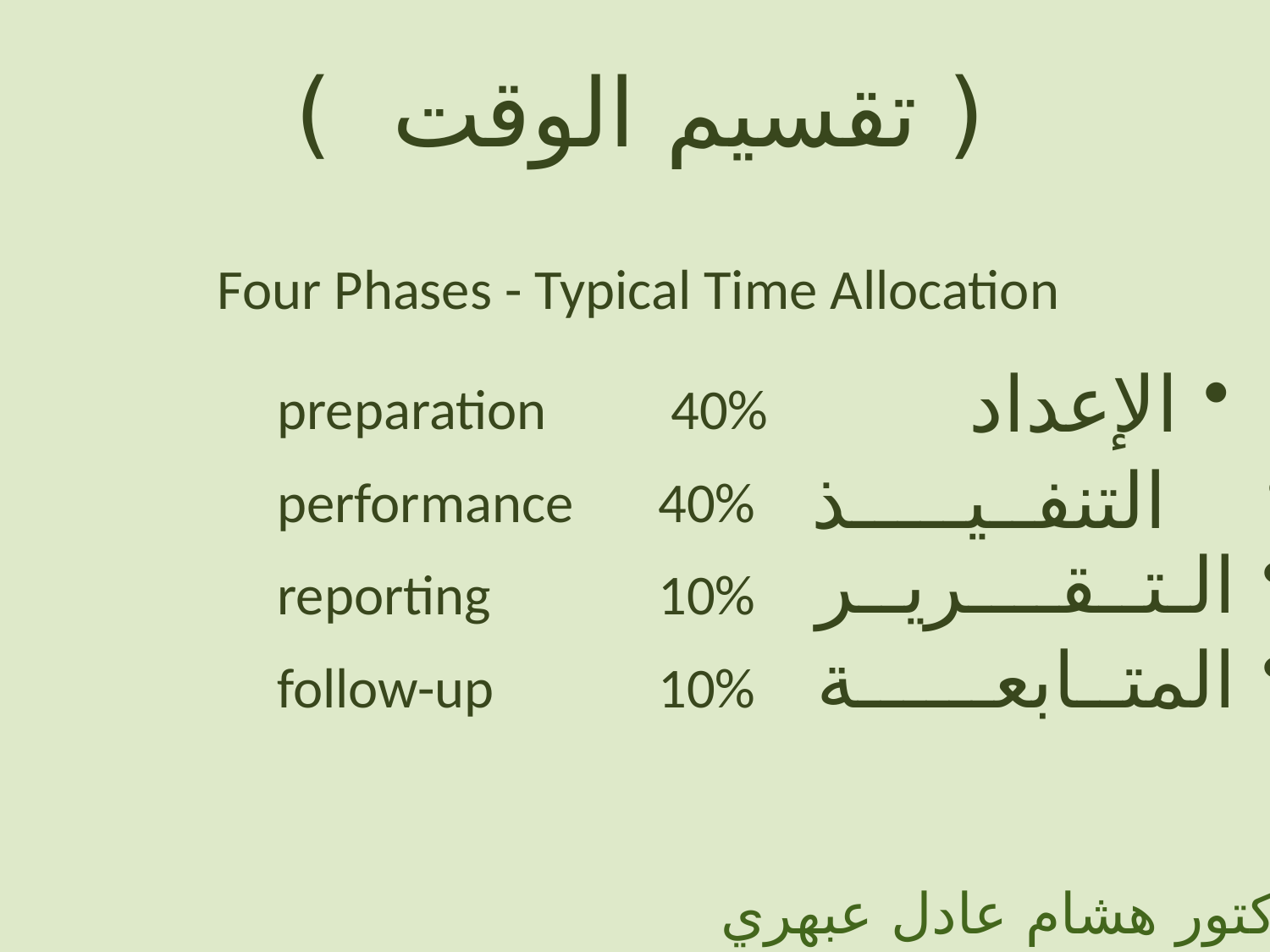

( تقسيم الوقت  )
Four Phases - Typical Time Allocation

preparation	 40%
performance	40%
reporting		10%
follow-up		10%
 الإعداد
    التنفــيـــــذ
 الـتــقــــريــر
 المتــابعــــــة
الدكتور هشام عادل عبهري